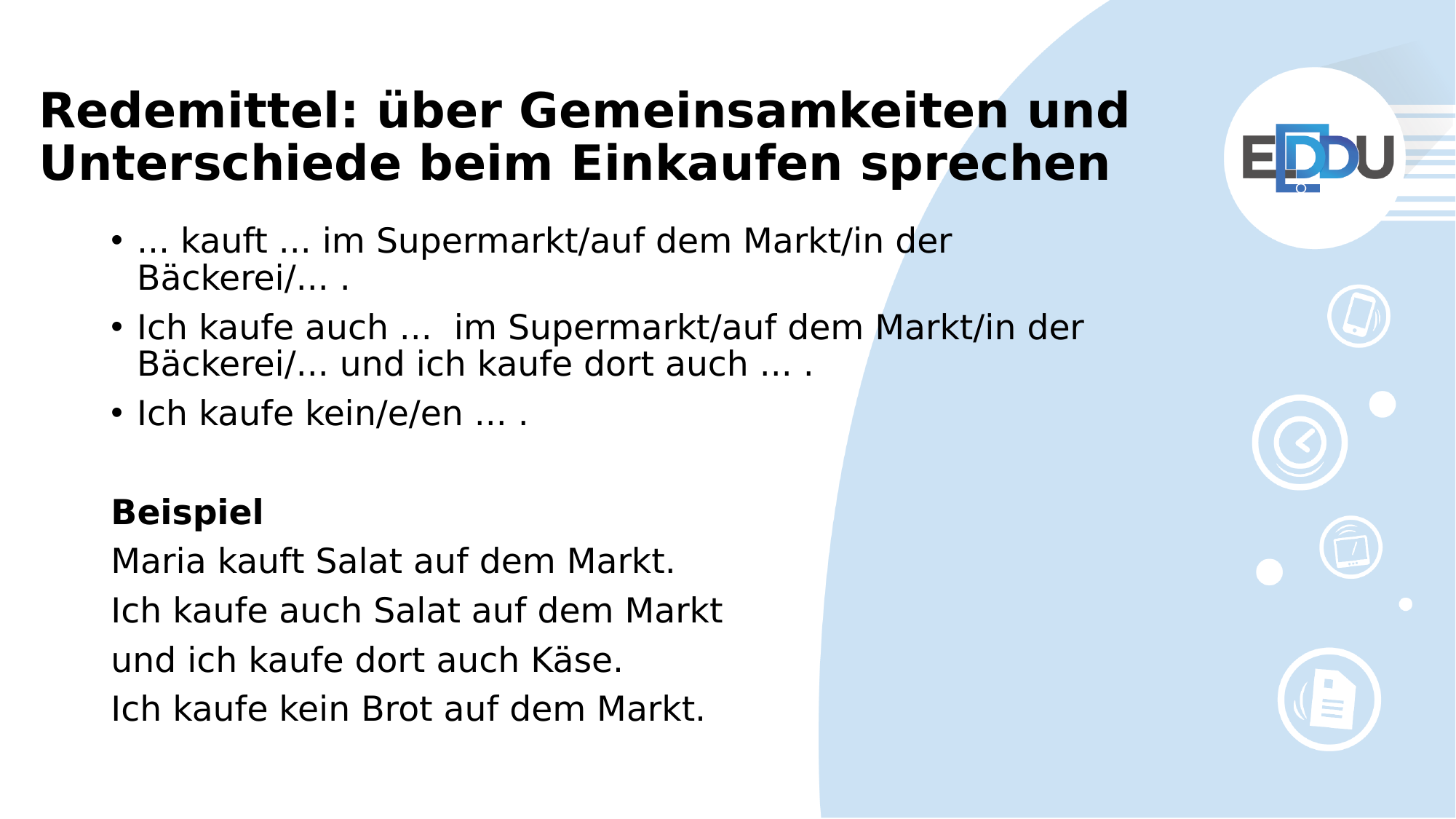

# Redemittel: über Gemeinsamkeiten und Unterschiede beim Einkaufen sprechen
... kauft ... im Supermarkt/auf dem Markt/in der Bäckerei/... .
Ich kaufe auch ...  im Supermarkt/auf dem Markt/in der Bäckerei/... und ich kaufe dort auch ... .
Ich kaufe kein/e/en ... .

Beispiel
Maria kauft Salat auf dem Markt.
Ich kaufe auch Salat auf dem Markt
und ich kaufe dort auch Käse.
Ich kaufe kein Brot auf dem Markt.